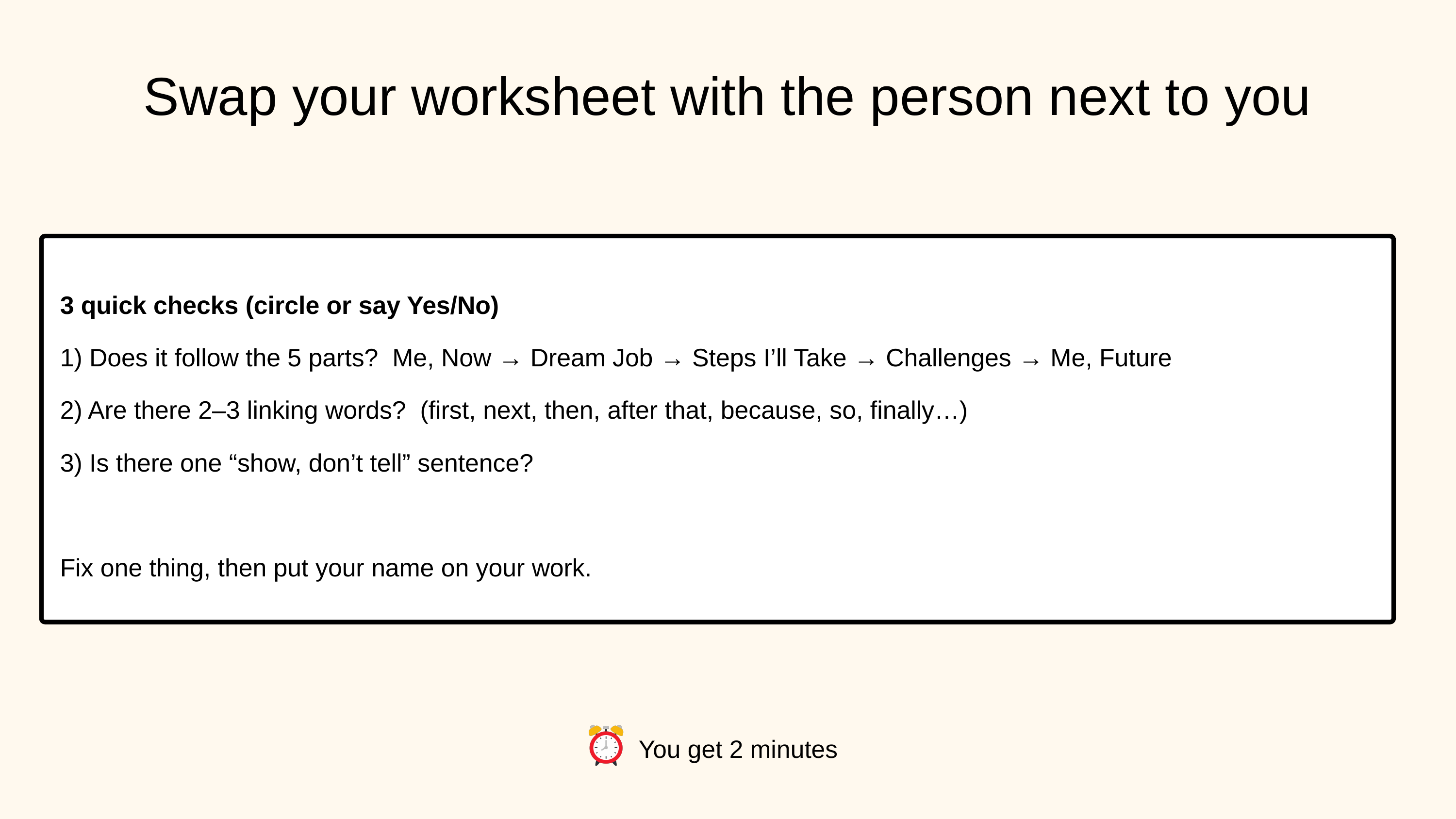

Swap your worksheet with the person next to you

3 quick checks (circle or say Yes/No)
1) Does it follow the 5 parts?  Me, Now → Dream Job → Steps I’ll Take → Challenges → Me, Future
2) Are there 2–3 linking words?  (first, next, then, after that, because, so, finally…)
3) Is there one “show, don’t tell” sentence?

Fix one thing, then put your name on your work.

You get 2 minutes